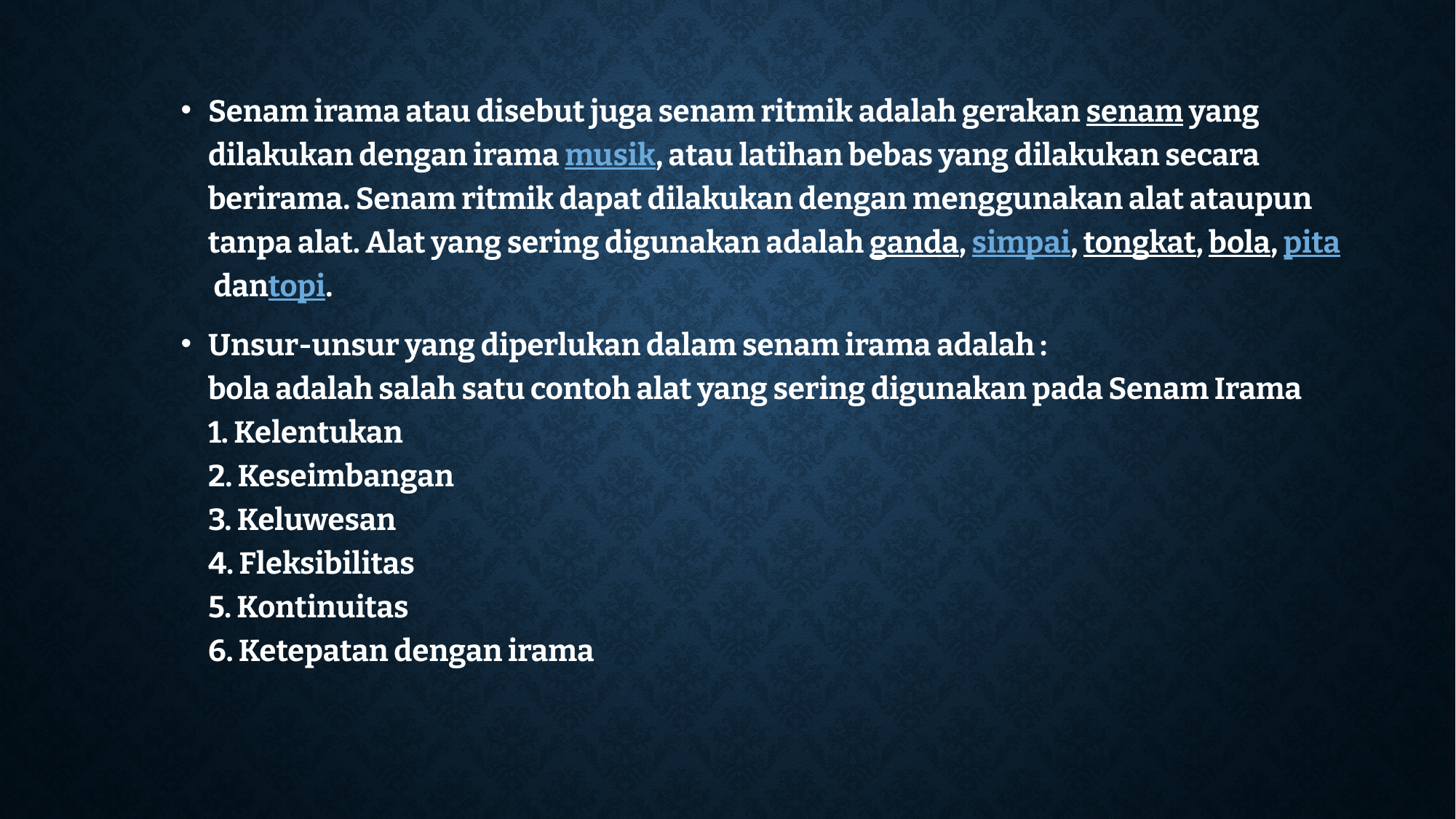

Senam irama atau disebut juga senam ritmik adalah gerakan senam yang dilakukan dengan irama musik, atau latihan bebas yang dilakukan secara berirama. Senam ritmik dapat dilakukan dengan menggunakan alat ataupun tanpa alat. Alat yang sering digunakan adalah ganda, simpai, tongkat, bola, pita dantopi.
Unsur-unsur yang diperlukan dalam senam irama adalah :
bola adalah salah satu contoh alat yang sering digunakan pada Senam Irama
1. Kelentukan
2. Keseimbangan
3. Keluwesan
4. Fleksibilitas
5. Kontinuitas
6. Ketepatan dengan irama